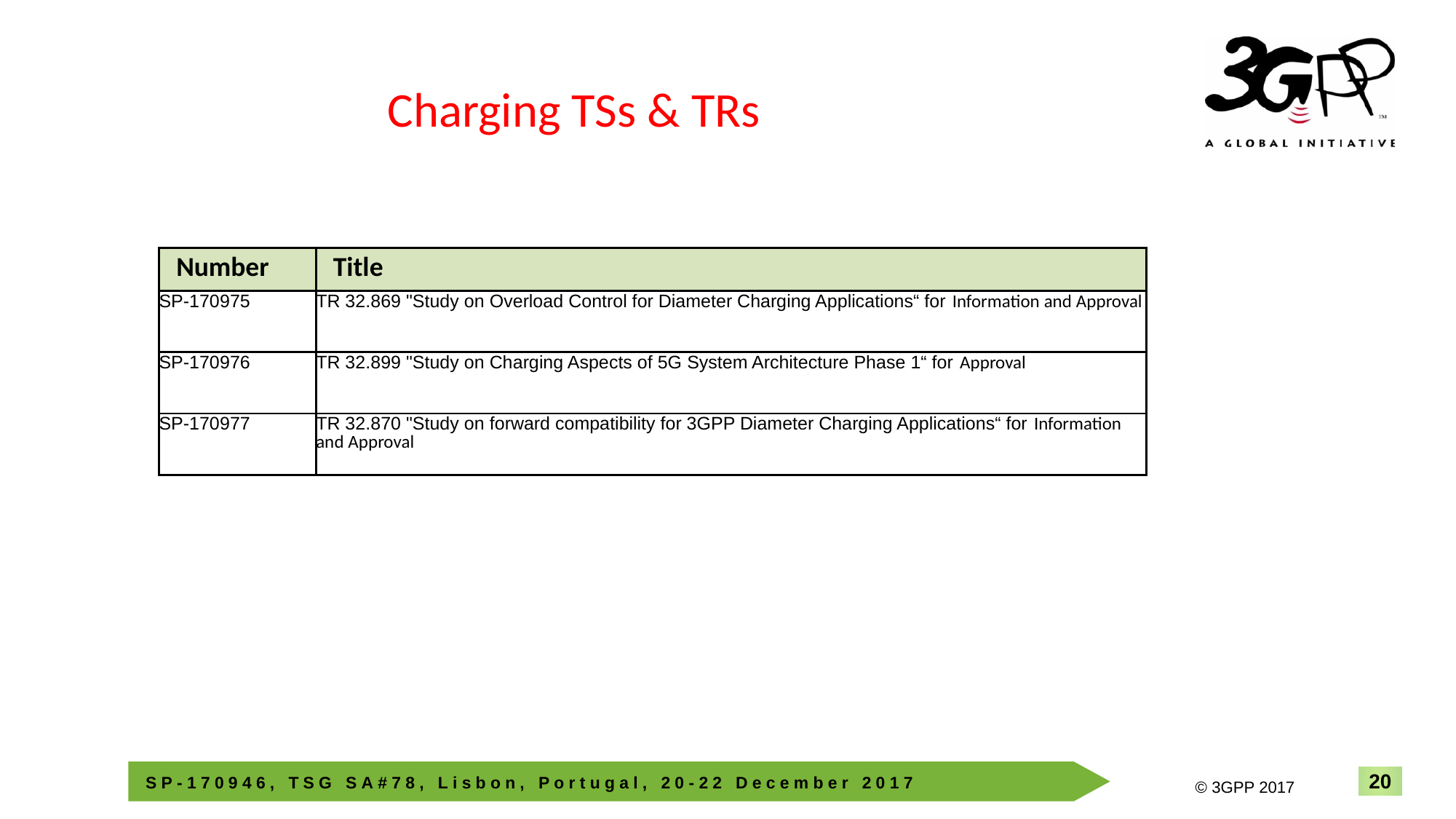

Charging TSs & TRs
| Number | Title |
| --- | --- |
| SP-170975 | TR 32.869 "Study on Overload Control for Diameter Charging Applications“ for Information and Approval |
| SP-170976 | TR 32.899 "Study on Charging Aspects of 5G System Architecture Phase 1“ for Approval |
| SP-170977 | TR 32.870 "Study on forward compatibility for 3GPP Diameter Charging Applications“ for Information and Approval |